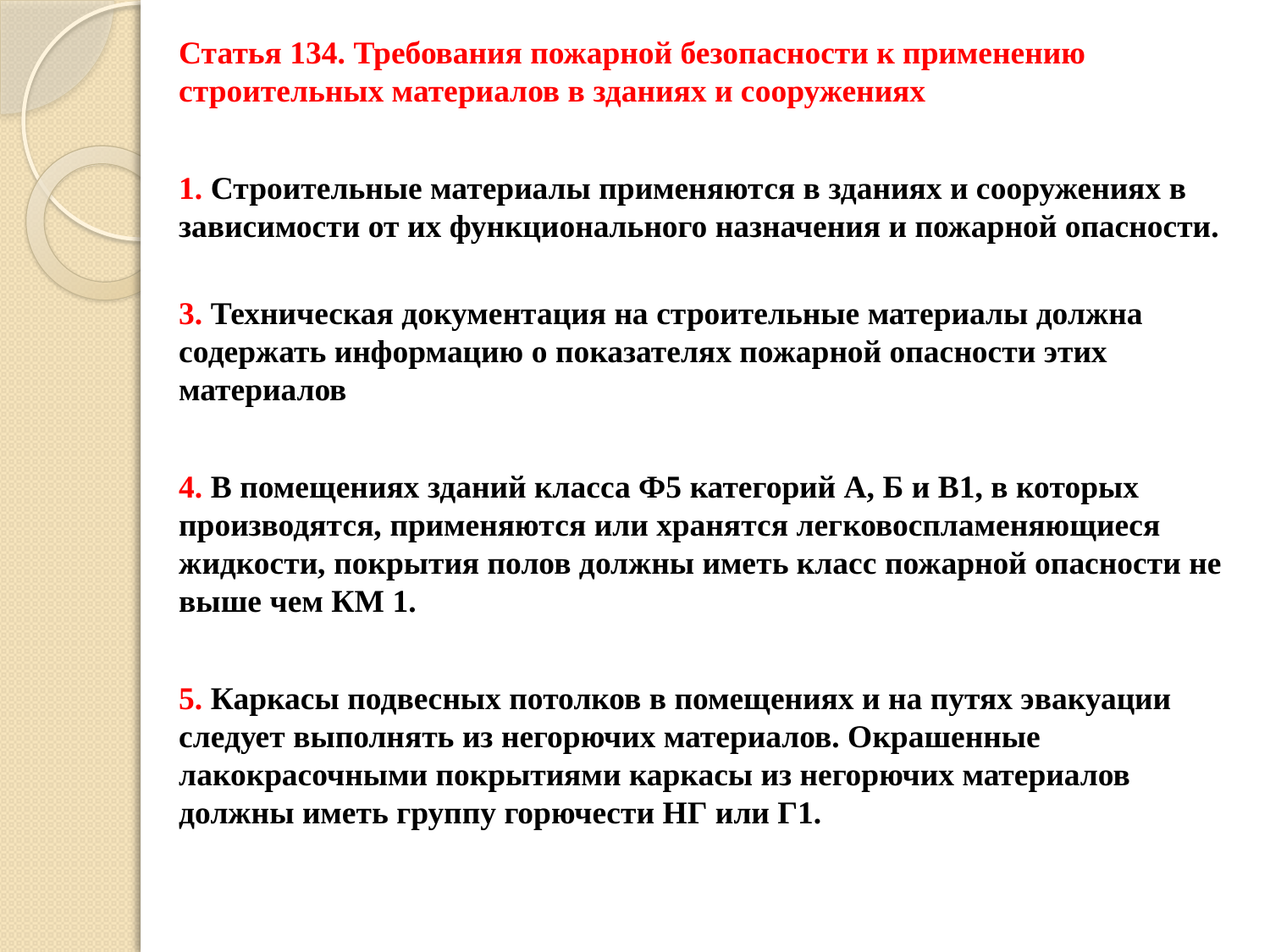

Статья 134. Требования пожарной безопасности к применению строительных материалов в зданиях и сооружениях

1. Строительные материалы применяются в зданиях и сооружениях в зависимости от их функционального назначения и пожарной опасности.
3. Техническая документация на строительные материалы должна содержать информацию о показателях пожарной опасности этих материалов

4. В помещениях зданий класса Ф5 категорий А, Б и В1, в которых производятся, применяются или хранятся легковоспламеняющиеся жидкости, покрытия полов должны иметь класс пожарной опасности не выше чем КМ 1.

5. Каркасы подвесных потолков в помещениях и на путях эвакуации следует выполнять из негорючих материалов. Окрашенные лакокрасочными покрытиями каркасы из негорючих материалов должны иметь группу горючести НГ или Г1.